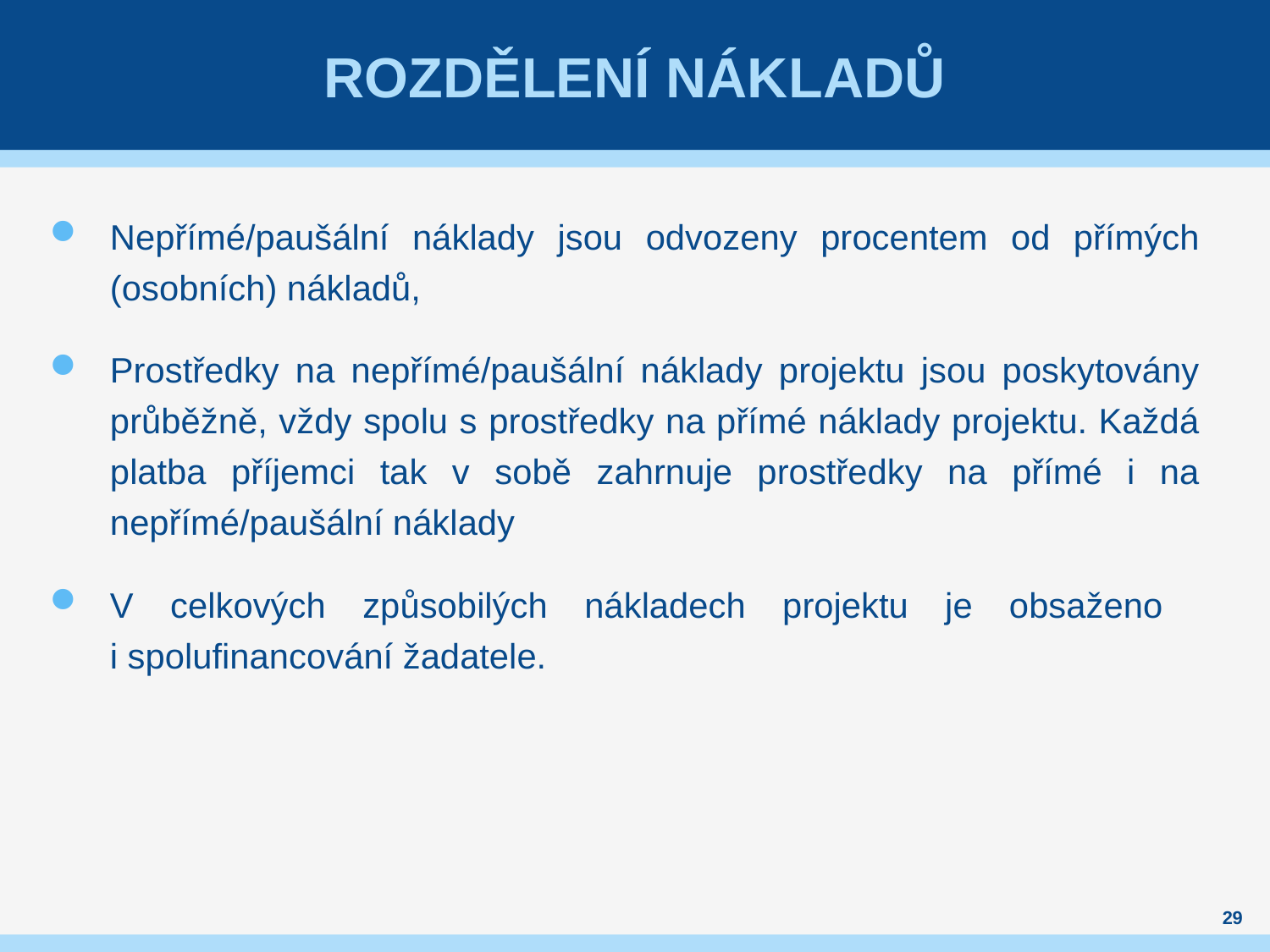

# Rozdělení nákladů
Nepřímé/paušální náklady jsou odvozeny procentem od přímých (osobních) nákladů,
Prostředky na nepřímé/paušální náklady projektu jsou poskytovány průběžně, vždy spolu s prostředky na přímé náklady projektu. Každá platba příjemci tak v sobě zahrnuje prostředky na přímé i na nepřímé/paušální náklady
V celkových způsobilých nákladech projektu je obsaženo
i spolufinancování žadatele.

29